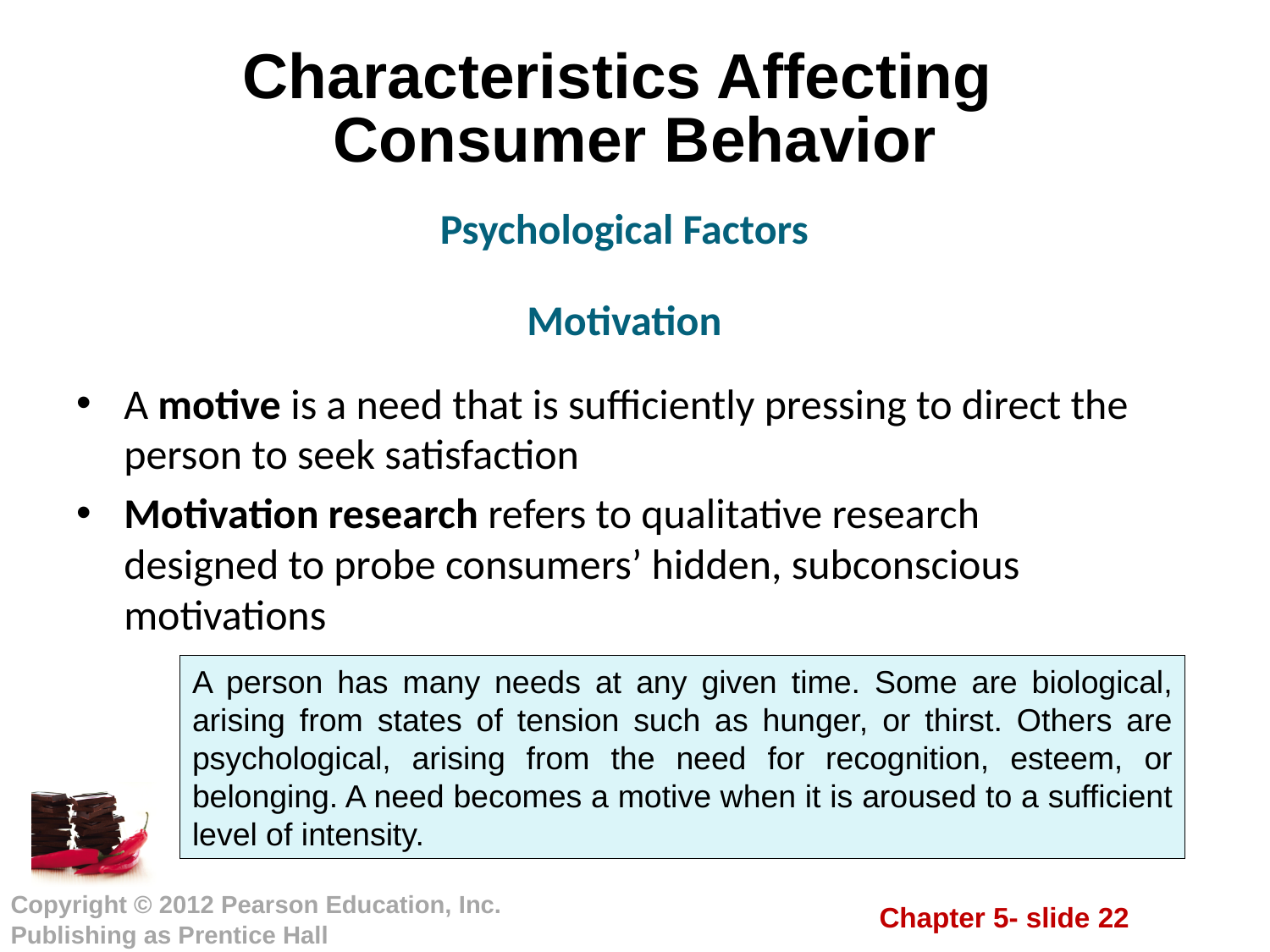

# Characteristics Affecting   Consumer Behavior
Psychological Factors

Motivation

A motive is a need that is sufficiently pressing to direct the person to seek satisfaction
Motivation research refers to qualitative research designed to probe consumers’ hidden, subconscious motivations
A person has many needs at any given time. Some are biological, arising from states of tension such as hunger, or thirst. Others are psychological, arising from the need for recognition, esteem, or belonging. A need becomes a motive when it is aroused to a sufficient level of intensity.